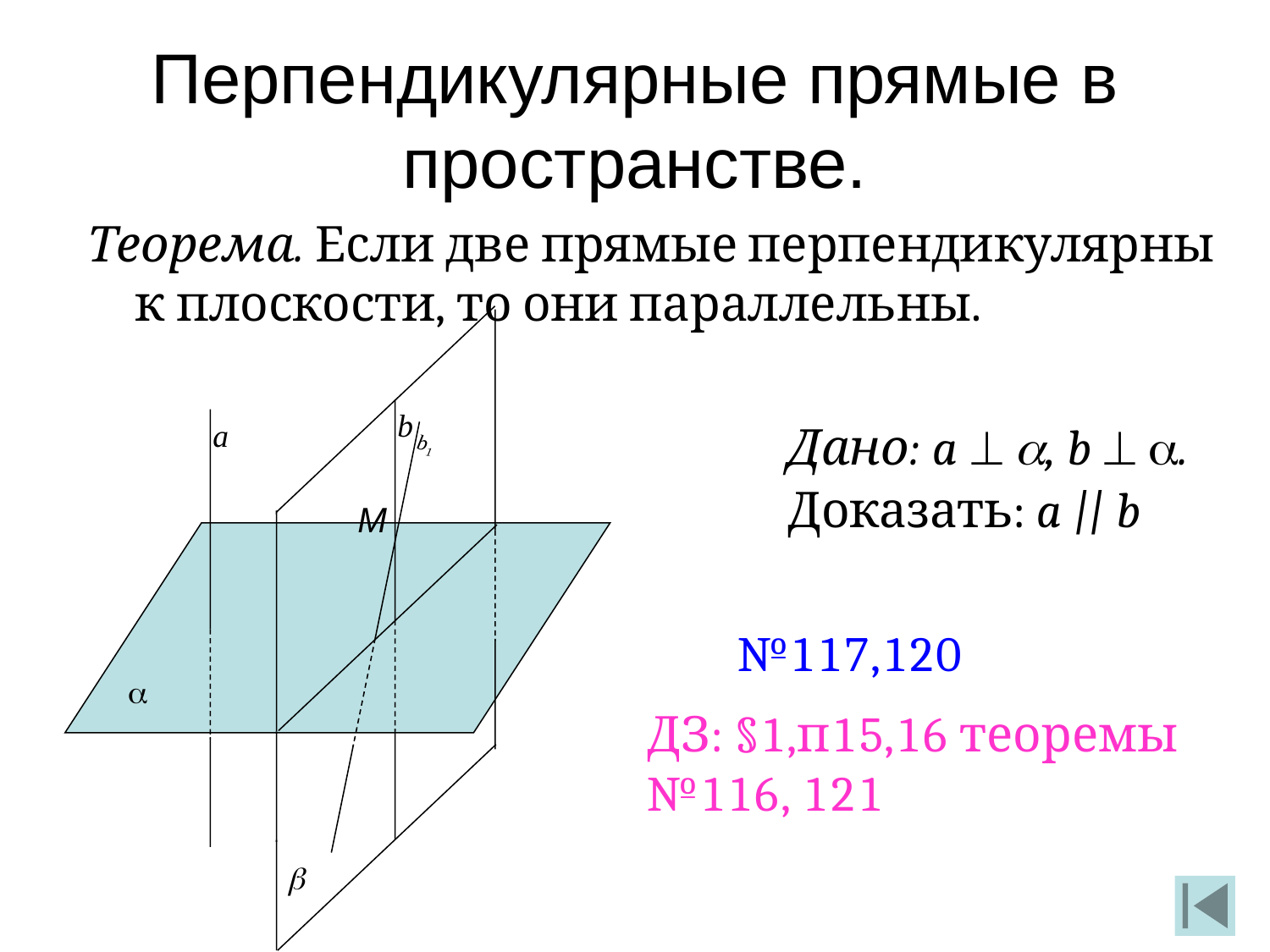

Перпендикулярные прямые в пространстве.
Теорема. Если две прямые перпендикулярны к плоскости, то они параллельны.

b

а

Дано: a ⊥ α, b ⊥ α.
Доказать: a || b
b1

М

α

№117,120
ДЗ: §1,п15,16 теоремы №116, 121

β